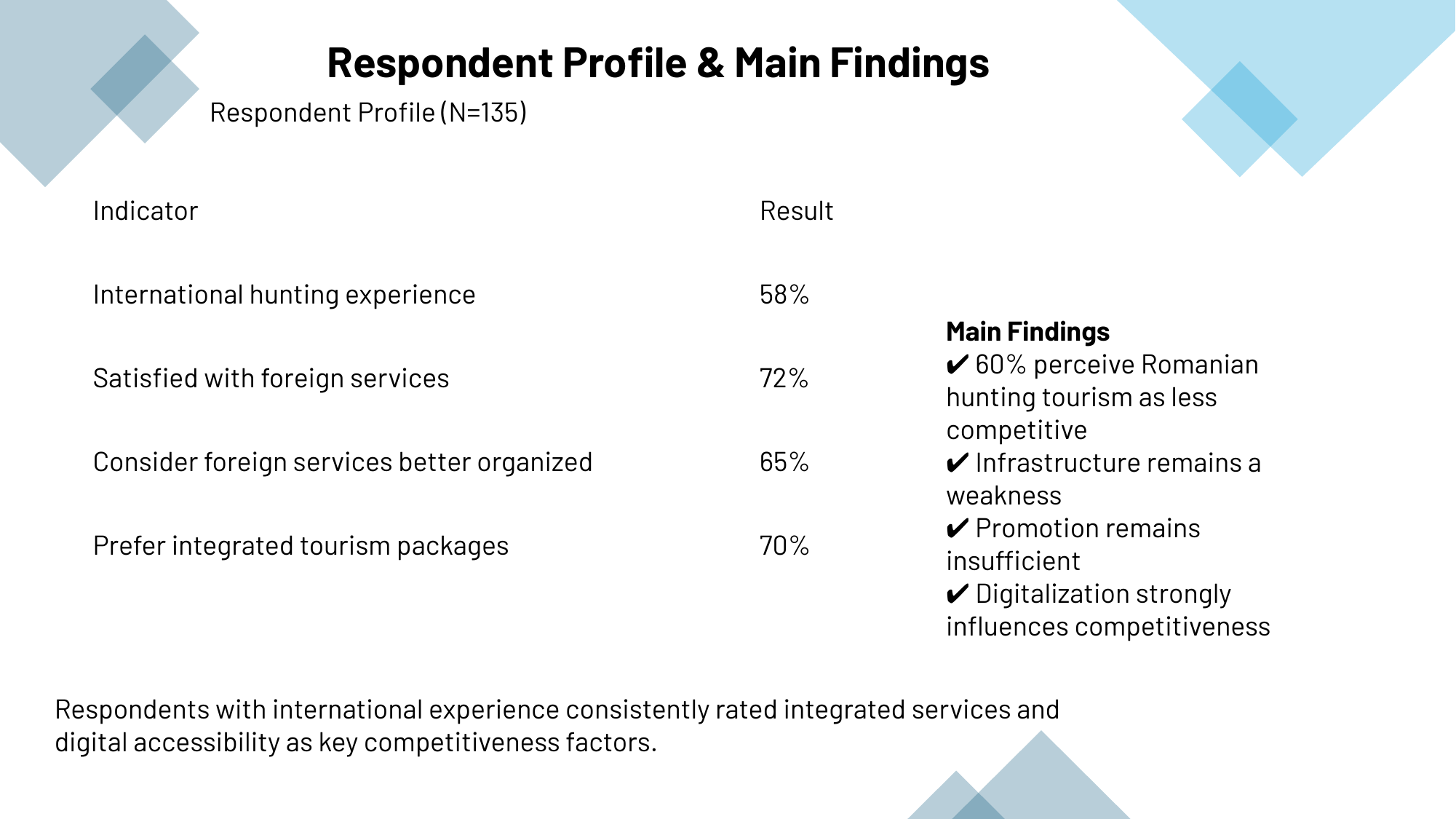

Respondent Profile & Main Findings

Respondent Profile (N=135)
| Indicator | Result |
| --- | --- |
| International hunting experience | 58% |
| Satisfied with foreign services | 72% |
| Consider foreign services better organized | 65% |
| Prefer integrated tourism packages | 70% |
Main Findings
✔ 60% perceive Romanian hunting tourism as less competitive
✔ Infrastructure remains a weakness
✔ Promotion remains insufficient
✔ Digitalization strongly influences competitiveness
Respondents with international experience consistently rated integrated services and digital accessibility as key competitiveness factors.